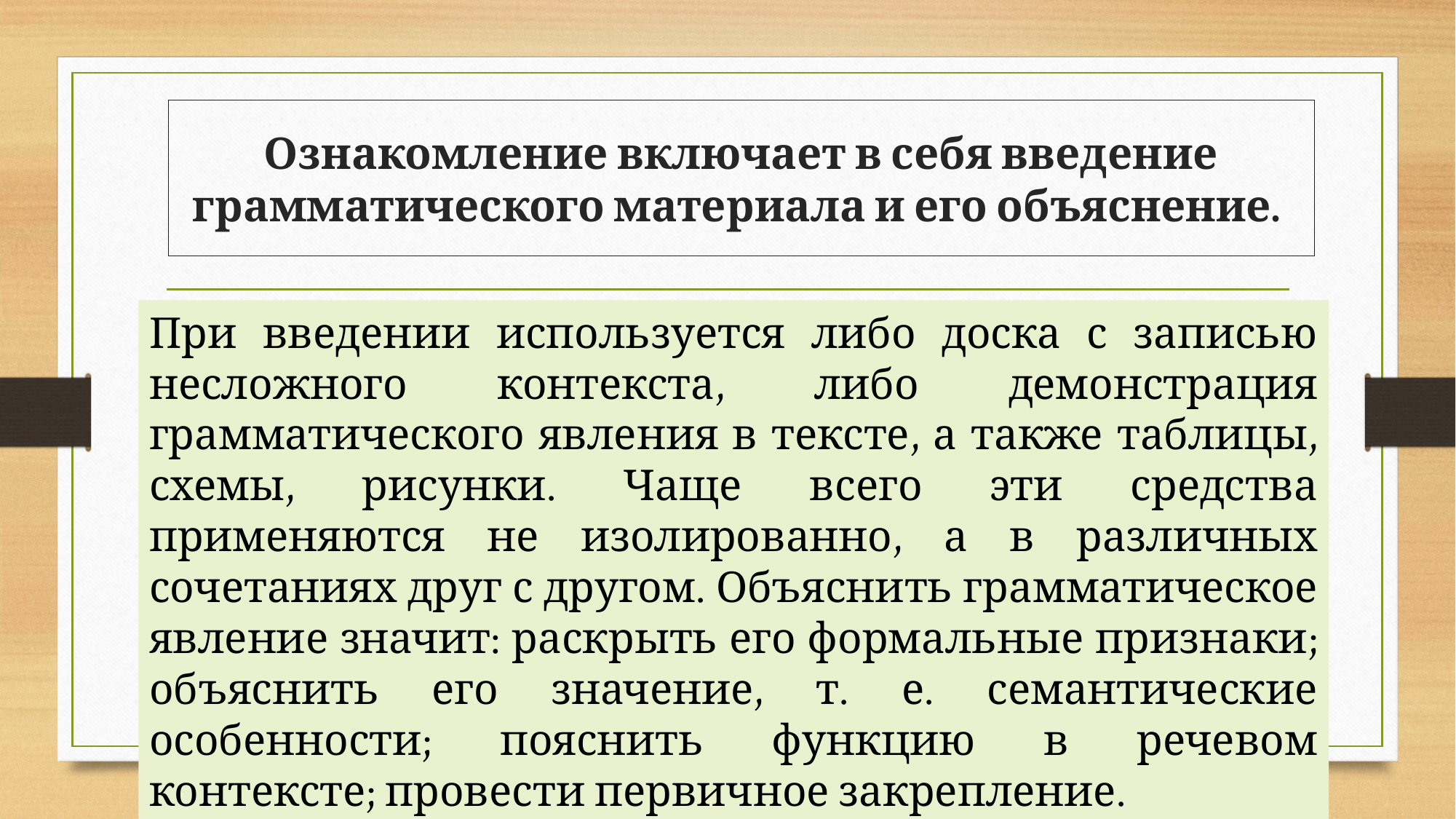

# Ознакомление включает в себя введение грамматического материала и его объяснение.
При введении используется либо доска с записью несложного контекста, либо демонстрация грамматического явления в тексте, а также таблицы, схемы, рисунки. Чаще всего эти средства применяются не изолированно, а в различных сочетаниях друг с другом. Объяснить грамматическое явление значит: раскрыть его формальные признаки; объяснить его значение, т. е. семантические особенности; пояснить функцию в речевом контексте; провести первичное закрепление.